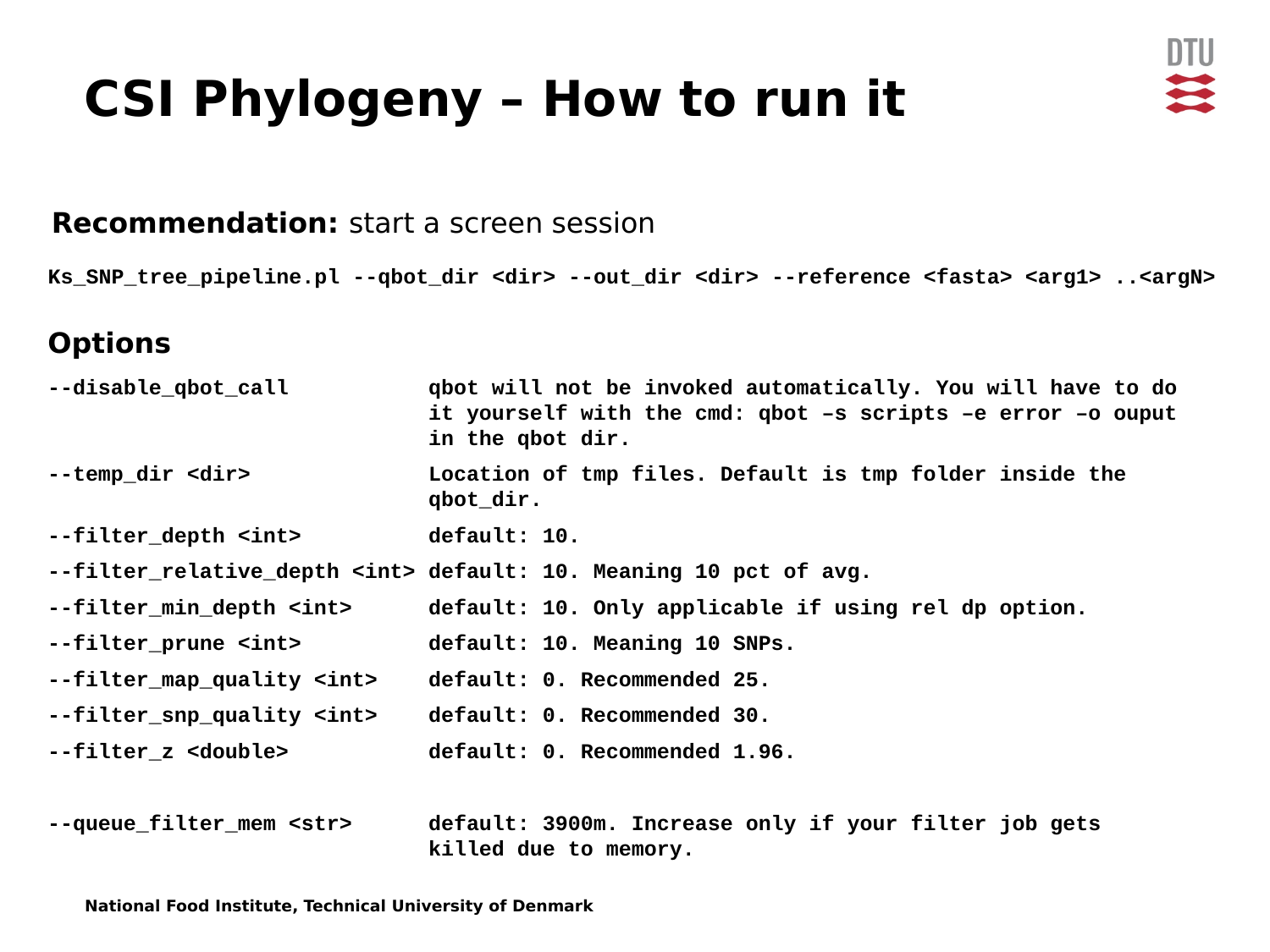

# CSI Phylogeny – How to run it
Recommendation: start a screen session
Ks_SNP_tree_pipeline.pl --qbot_dir <dir> --out_dir <dir> --reference <fasta> <arg1> ..<argN>
Options
--disable_qbot_call		qbot will not be invoked automatically. You will have to do 			it yourself with the cmd: qbot –s scripts –e error –o ouput 			in the qbot dir.
--temp_dir <dir>		Location of tmp files. Default is tmp folder inside the 			qbot_dir.
--filter_depth <int>	default: 10.
--filter_relative_depth <int>	default: 10. Meaning 10 pct of avg.
--filter_min_depth <int>	default: 10. Only applicable if using rel dp option.
--filter_prune <int>	default: 10. Meaning 10 SNPs.
--filter_map_quality <int>	default: 0. Recommended 25.
--filter_snp_quality <int>	default: 0. Recommended 30.
--filter_z <double>		default: 0. Recommended 1.96.

--queue_filter_mem <str>	default: 3900m. Increase only if your filter job gets 			killed due to memory.